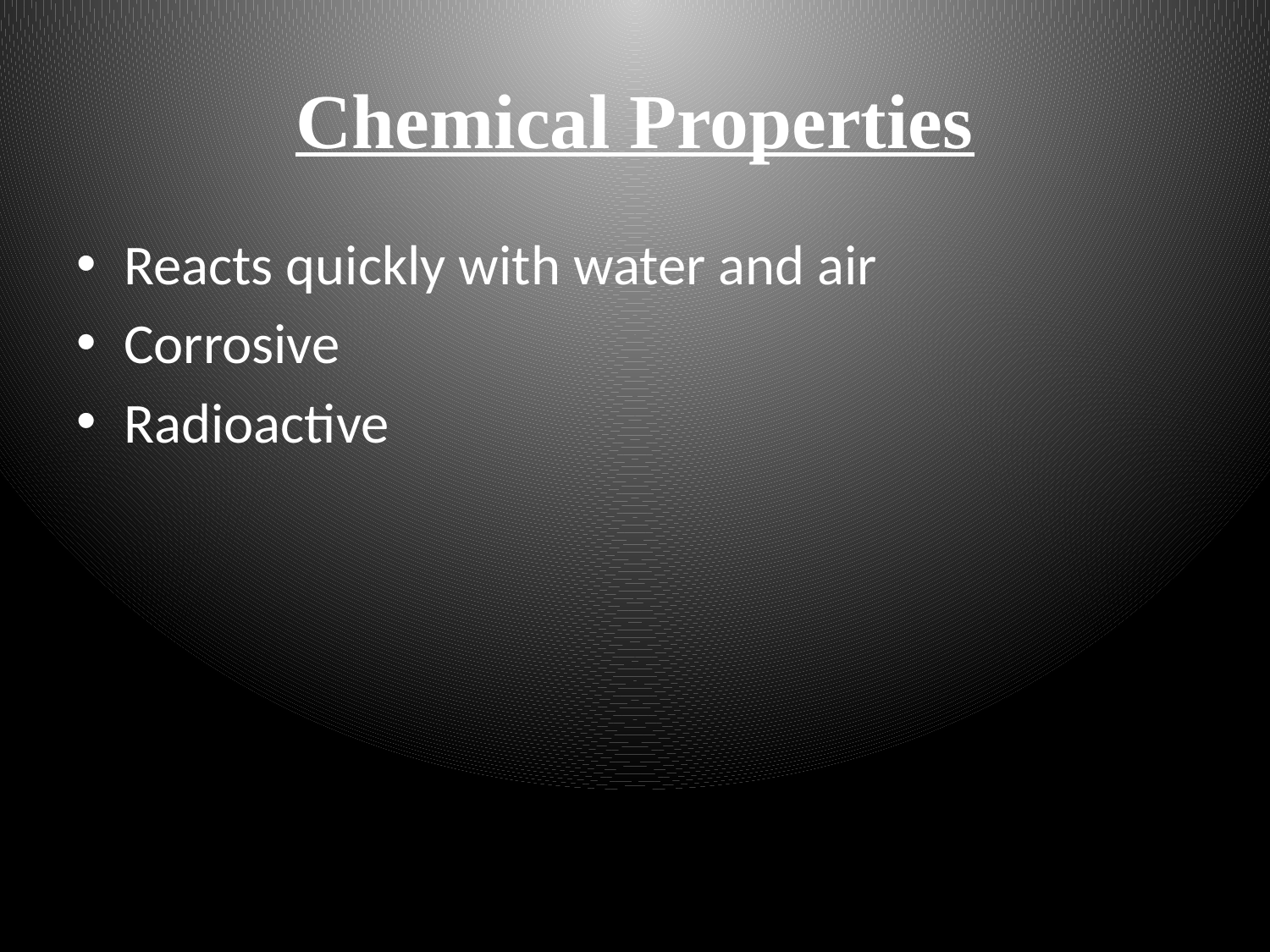

# Chemical Properties
Reacts quickly with water and air
Corrosive
Radioactive